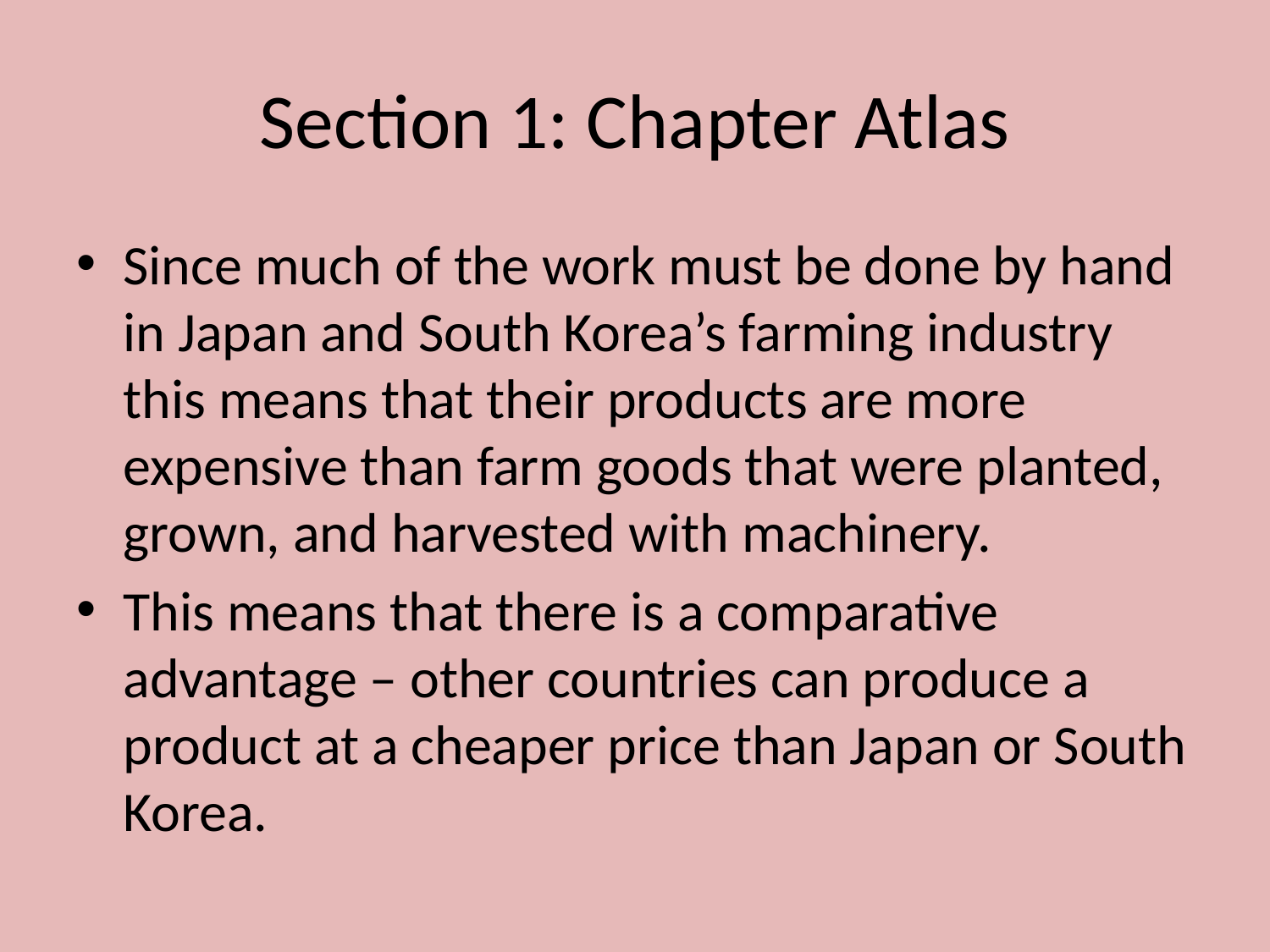

# Section 1: Chapter Atlas
Since much of the work must be done by hand in Japan and South Korea’s farming industry this means that their products are more expensive than farm goods that were planted, grown, and harvested with machinery.
This means that there is a comparative advantage – other countries can produce a product at a cheaper price than Japan or South Korea.